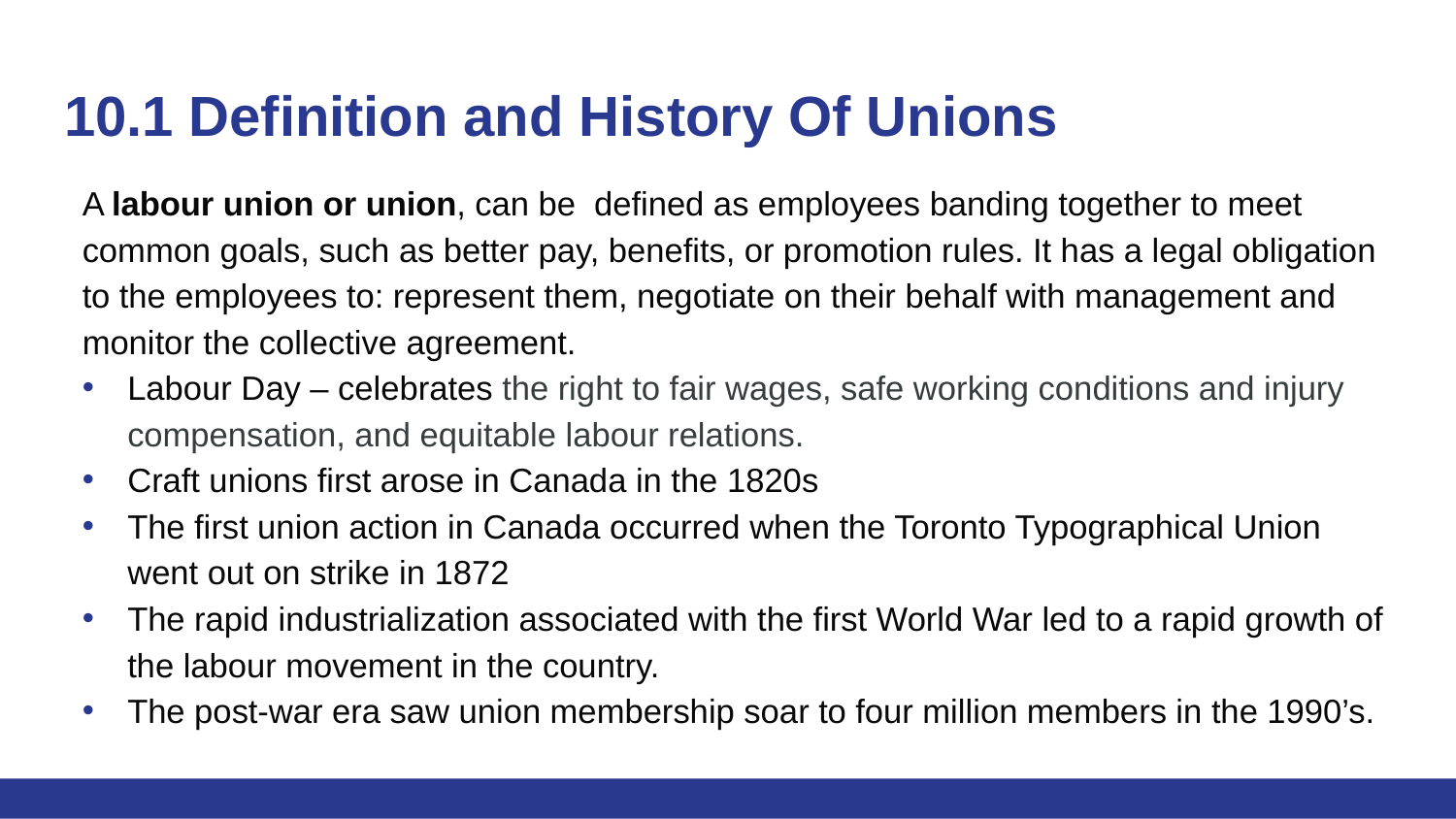

# 10.1 Definition and History Of Unions
A labour union or union, can be  defined as employees banding together to meet common goals, such as better pay, benefits, or promotion rules. It has a legal obligation to the employees to: represent them, negotiate on their behalf with management and monitor the collective agreement.
Labour Day – celebrates the right to fair wages, safe working conditions and injury compensation, and equitable labour relations.
Craft unions first arose in Canada in the 1820s
The first union action in Canada occurred when the Toronto Typographical Union went out on strike in 1872
The rapid industrialization associated with the first World War led to a rapid growth of the labour movement in the country.
The post-war era saw union membership soar to four million members in the 1990’s.